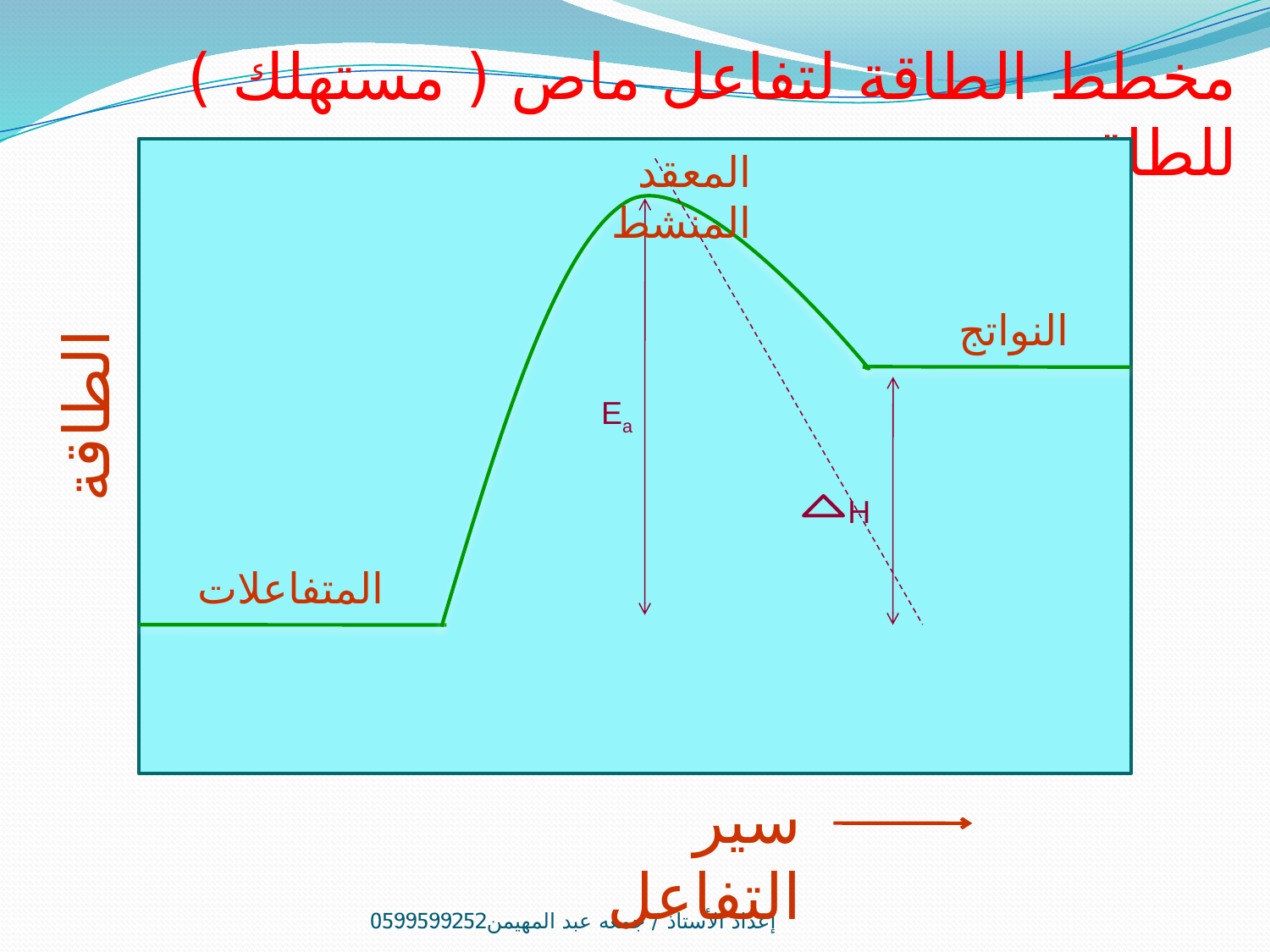

مخطط الطاقة لتفاعل ماص ( مستهلك ) للطاقة

المعقد المنشط

النواتج
Ea
الطاقة
H

المتفاعلات
سير التفاعل
إعداد الأستاذ / جمعه عبد المهيمن0599599252